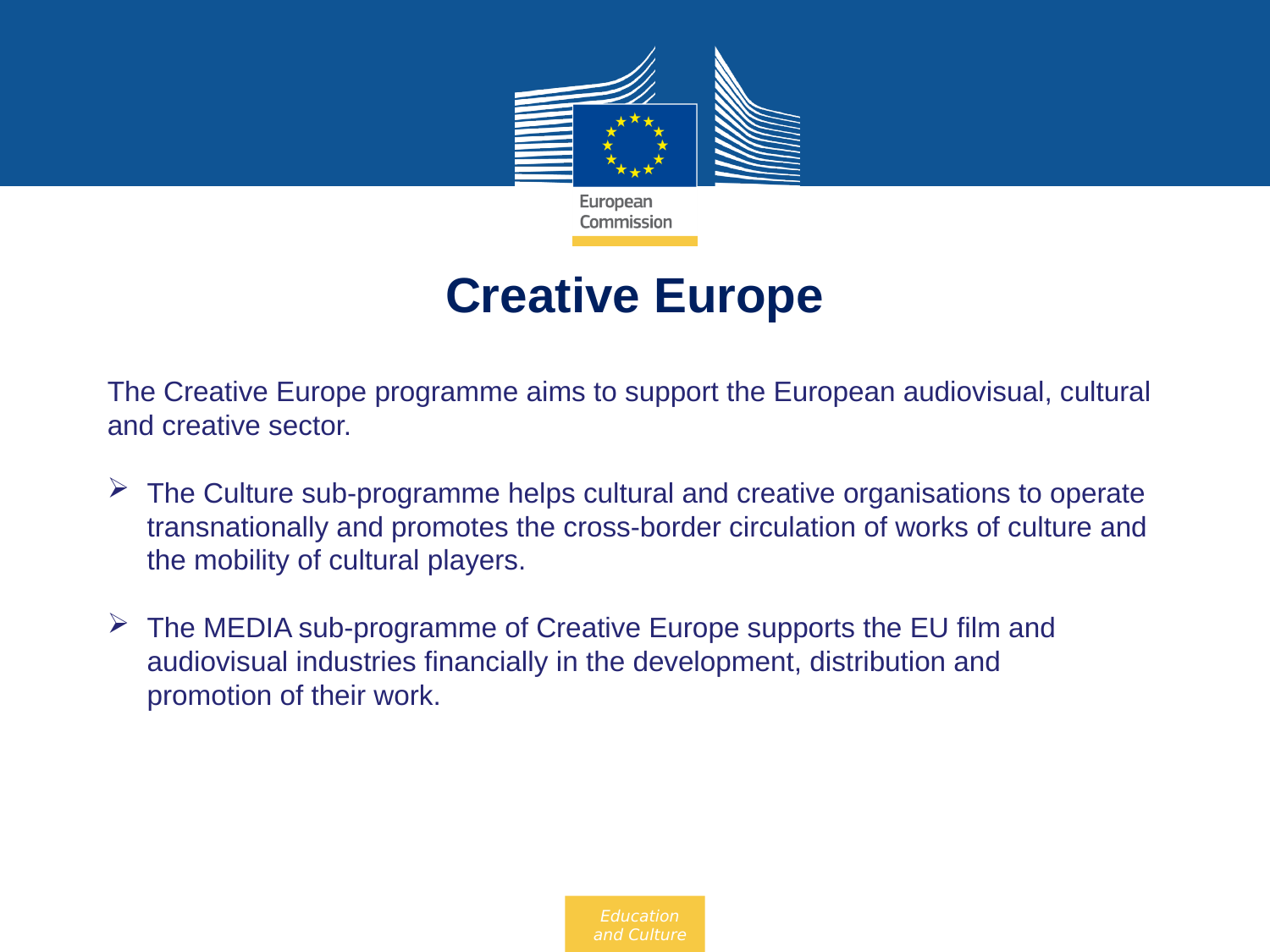

Creative Europe
The Creative Europe programme aims to support the European audiovisual, cultural and creative sector.

The Culture sub-programme helps cultural and creative organisations to operate transnationally and promotes the cross-border circulation of works of culture and the mobility of cultural players.

The MEDIA sub-programme of Creative Europe supports the EU film and audiovisual industries financially in the development, distribution and promotion of their work.